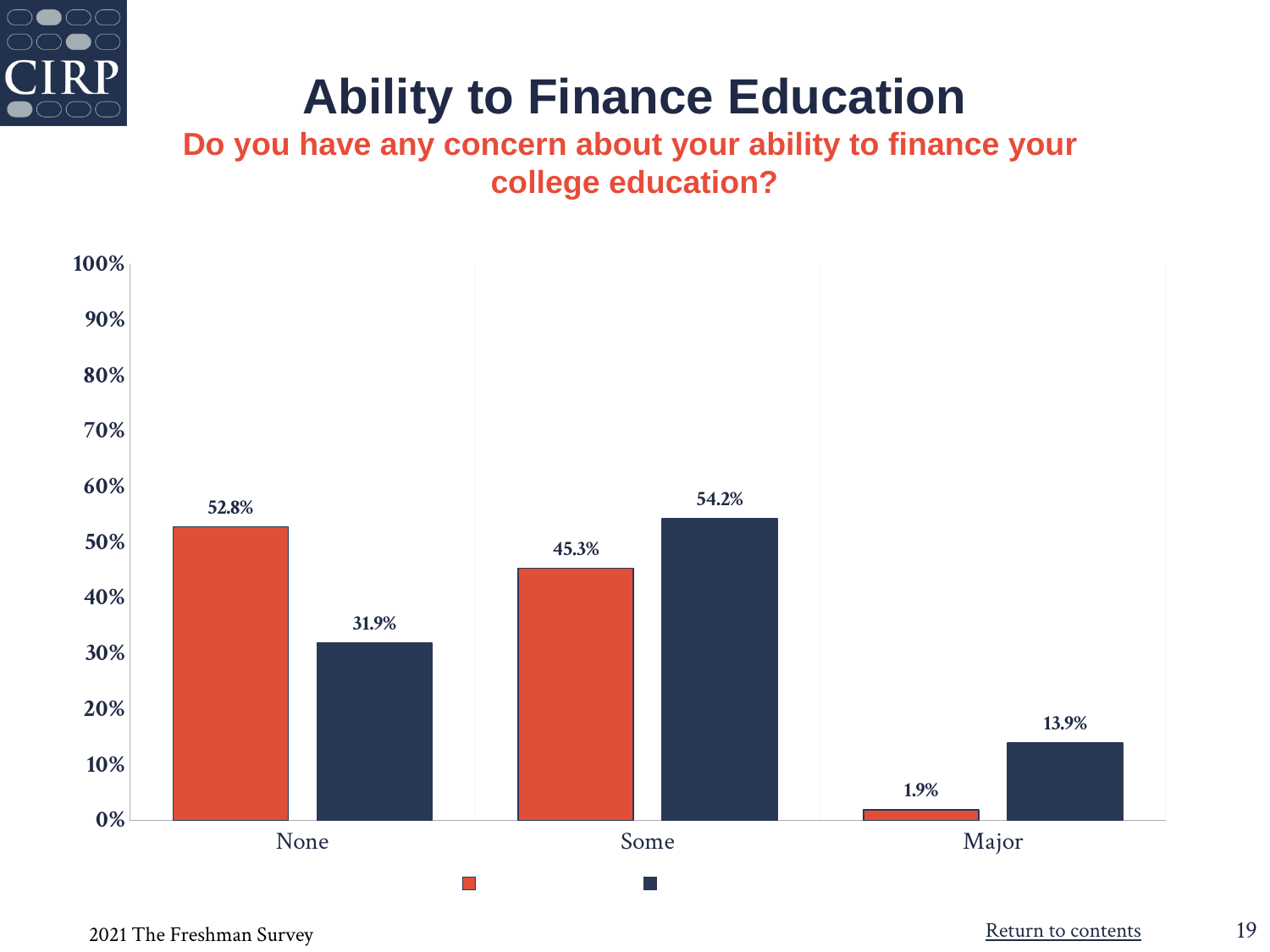

# Ability to Finance Education Do you have any concern about your ability to finance your college education?

### Chart

| Category | Your Institution | Comparison Group |
|---|---|---|
| None | 0.528 | 0.319 |
| Some | 0.453 | 0.542 |
| Major | 0.019 | 0.139 |
2021 The Freshman Survey
Return to contents
19